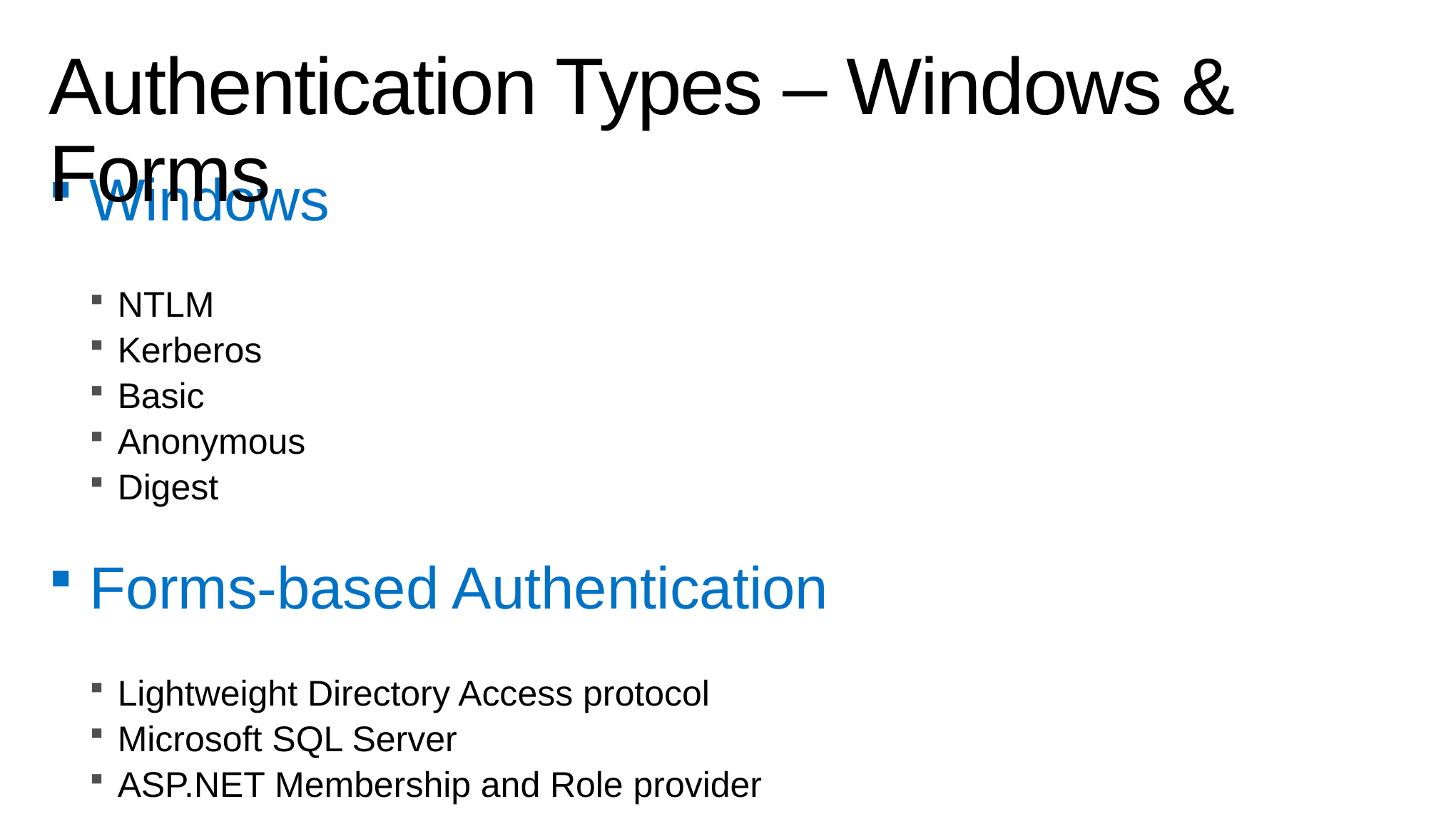

# Authentication Types – Windows & Forms
Windows

NTLM
Kerberos
Basic
Anonymous
Digest

Forms-based Authentication

Lightweight Directory Access protocol
Microsoft SQL Server
ASP.NET Membership and Role provider